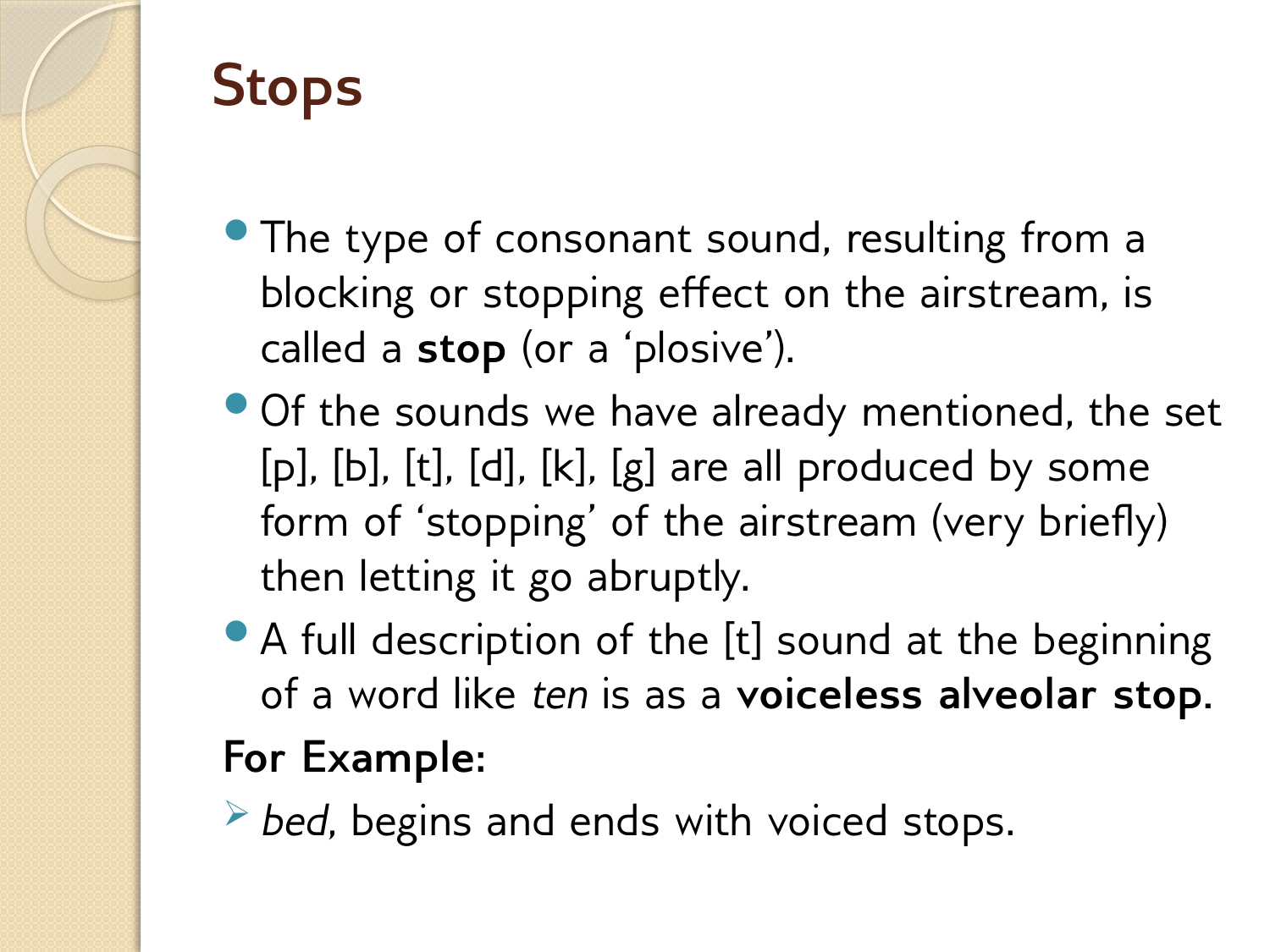

# Stops
The type of consonant sound, resulting from a blocking or stopping effect on the airstream, is called a stop (or a ‘plosive’).
Of the sounds we have already mentioned, the set [p], [b], [t], [d], [k], [g] are all produced by some form of ‘stopping’ of the airstream (very briefly) then letting it go abruptly.
A full description of the [t] sound at the beginning of a word like ten is as a voiceless alveolar stop.
For Example:
bed, begins and ends with voiced stops.